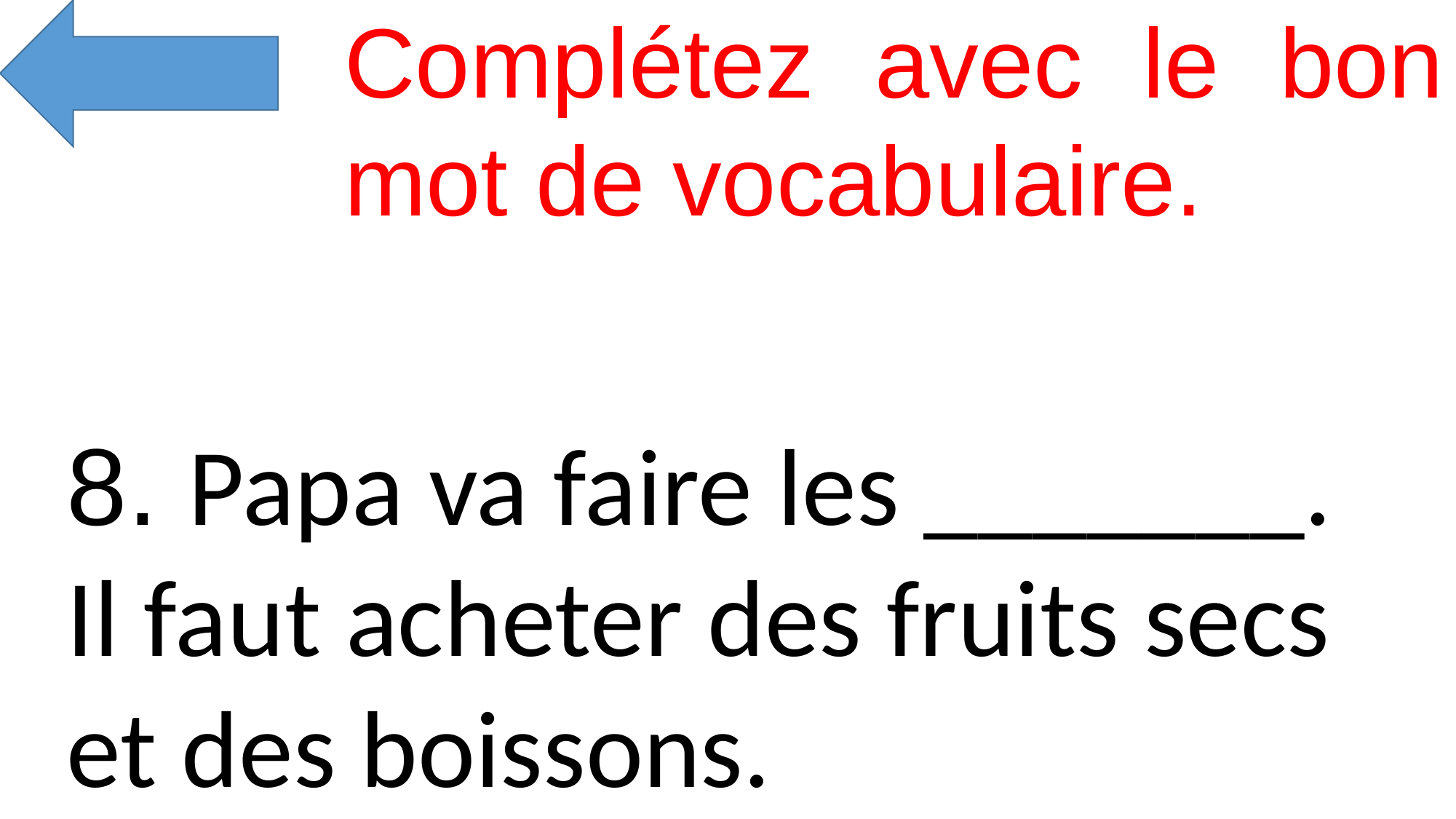

Complétez avec le bon mot de vocabulaire.
8. Papa va faire les _______. Il faut acheter des fruits secs et des boissons.